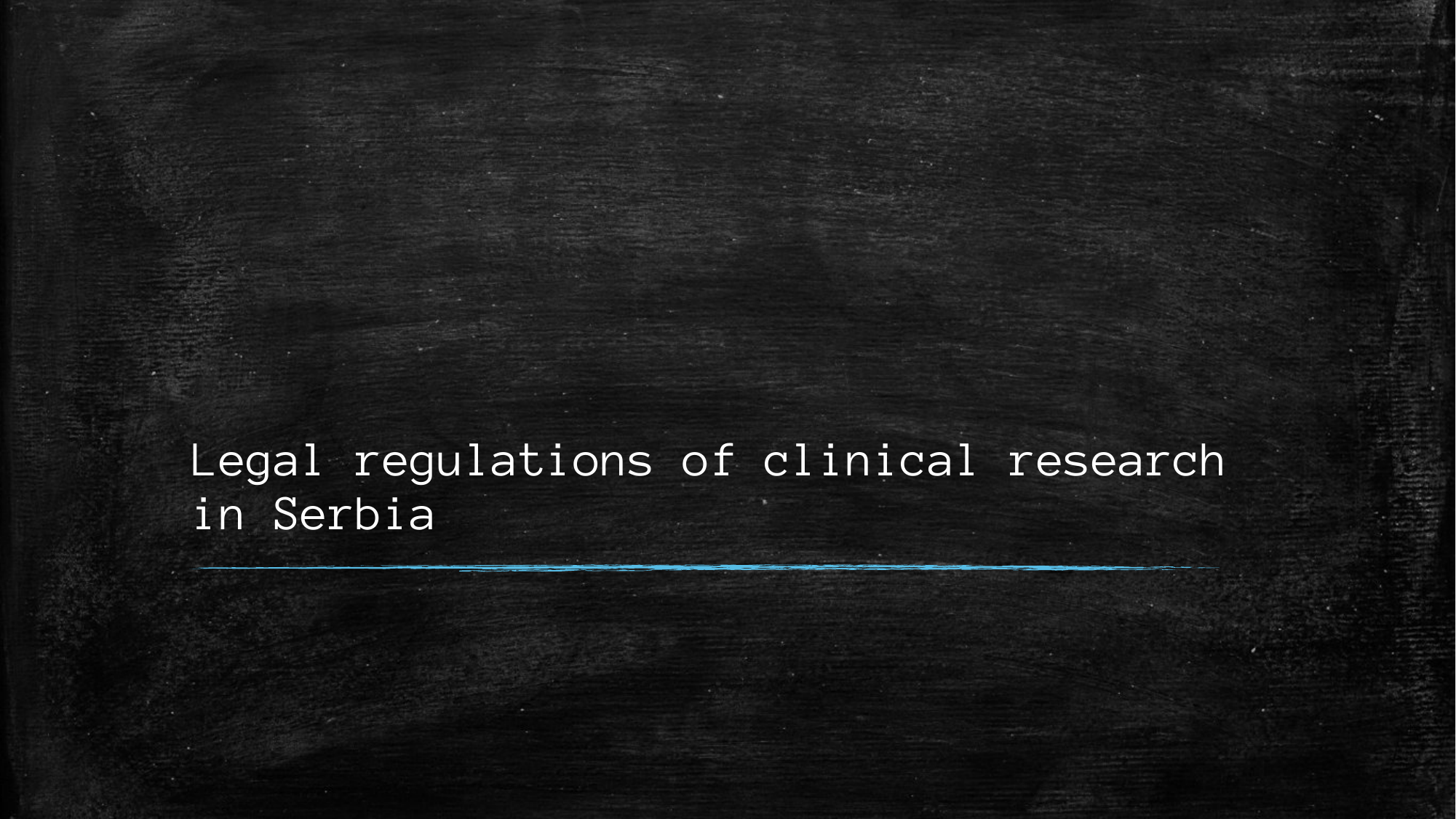

# Legal regulations of clinical research in Serbia